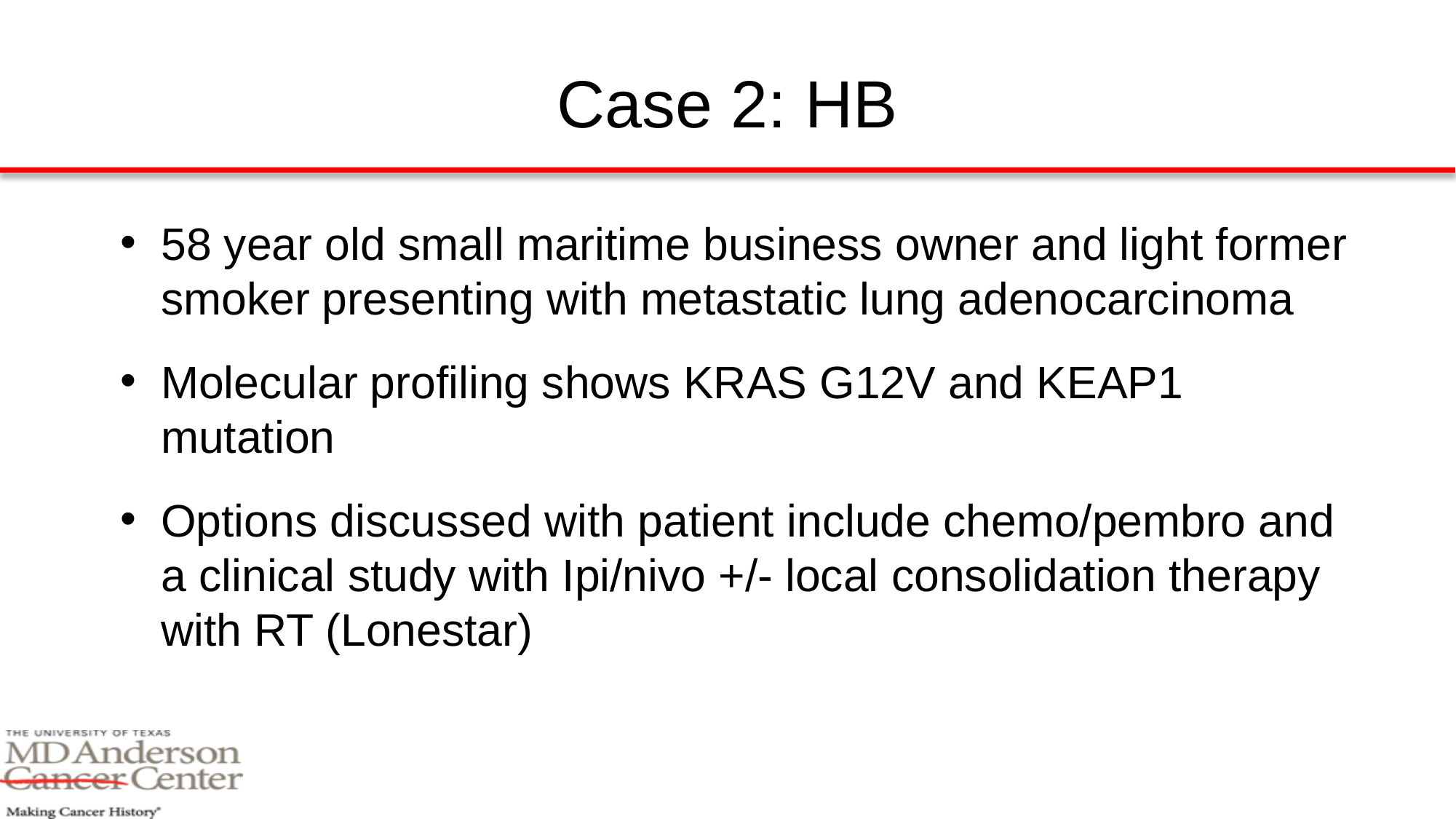

# Case 2: HB
58 year old small maritime business owner and light former smoker presenting with metastatic lung adenocarcinoma
Molecular profiling shows KRAS G12V and KEAP1 mutation
Options discussed with patient include chemo/pembro and a clinical study with Ipi/nivo +/- local consolidation therapy with RT (Lonestar)